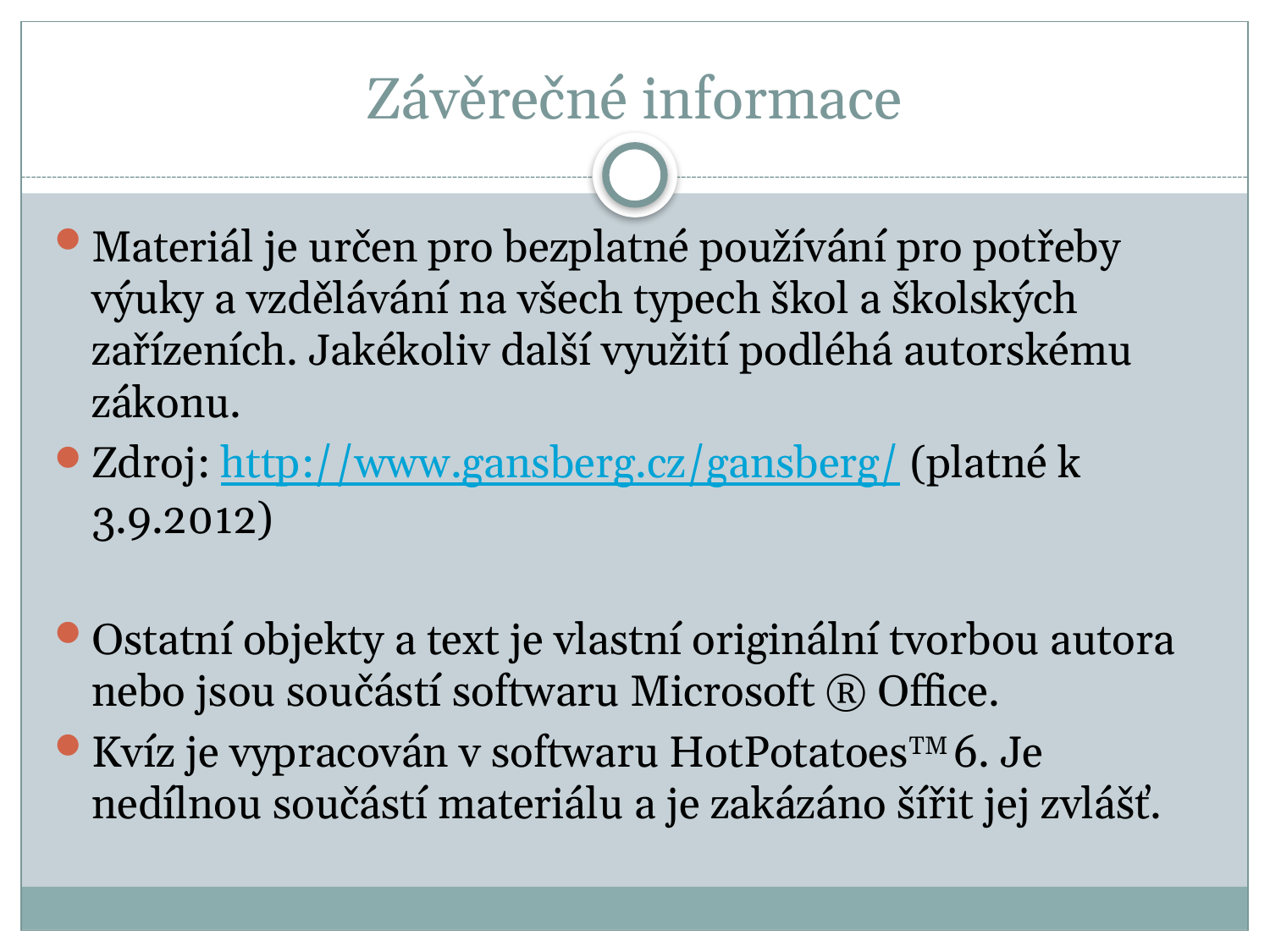

# Závěrečné informace
Materiál je určen pro bezplatné používání pro potřeby výuky a vzdělávání na všech typech škol a školských zařízeních. Jakékoliv další využití podléhá autorskému zákonu.
Zdroj: http://www.gansberg.cz/gansberg/ (platné k 3.9.2012)

Ostatní objekty a text je vlastní originální tvorbou autora nebo jsou součástí softwaru Microsoft ® Office.
Kvíz je vypracován v softwaru HotPotatoesTM 6. Je nedílnou součástí materiálu a je zakázáno šířit jej zvlášť.